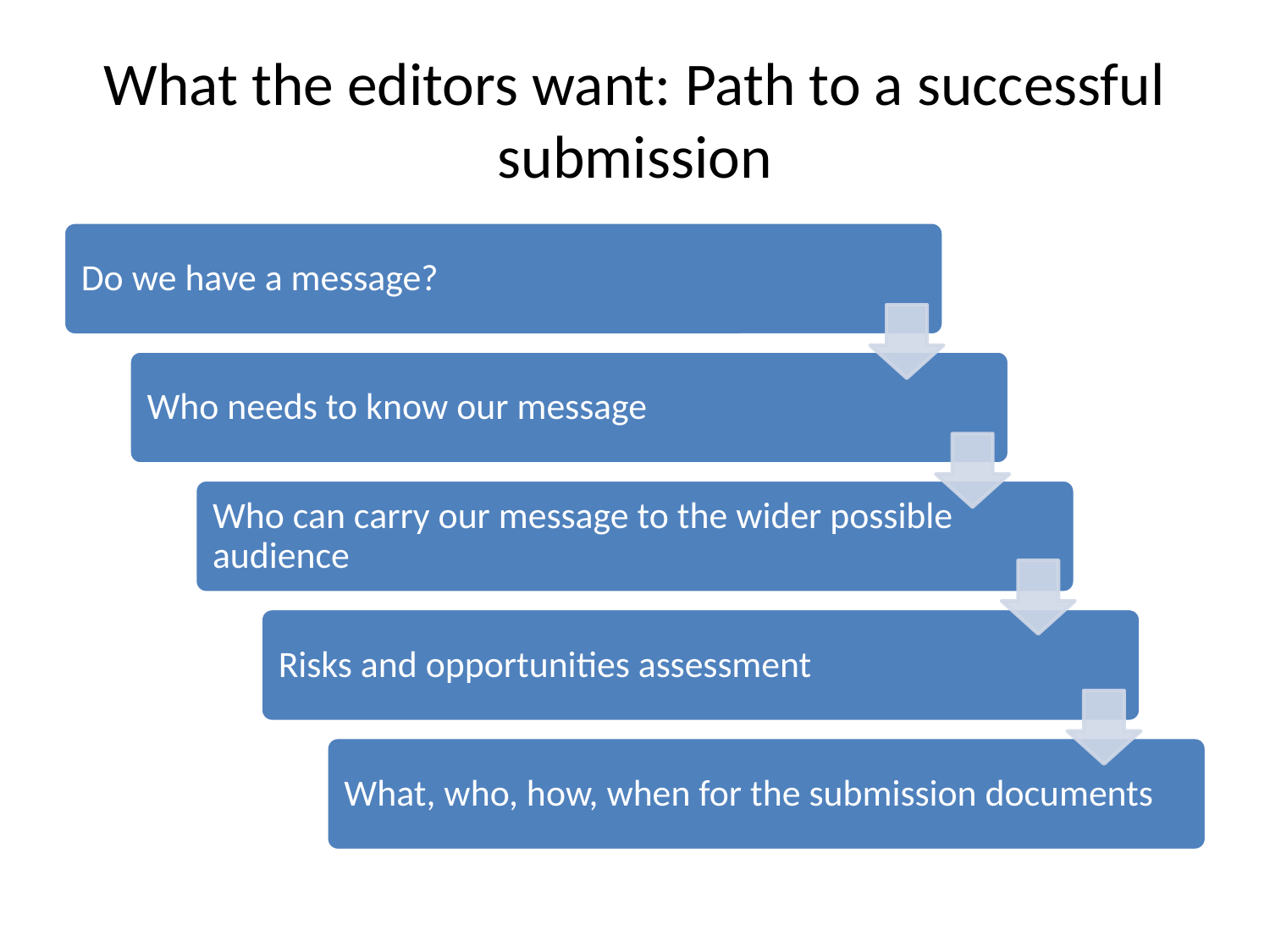

# What the editors want: Path to a successful submission
Do we have a message?
Who needs to know our message
Who can carry our message to the wider possible audience
Risks and opportunities assessment
What, who, how, when for the submission documents